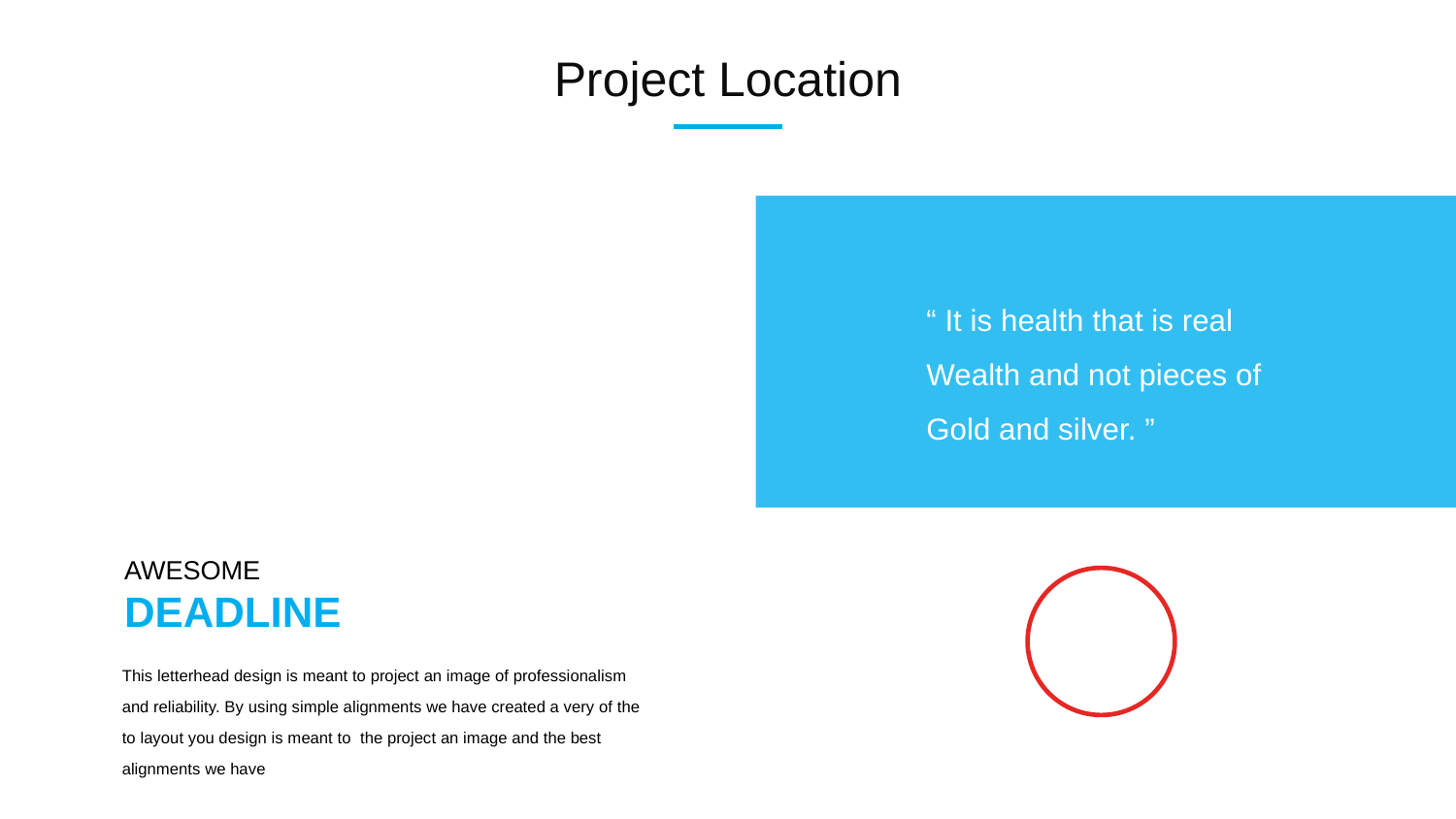

# Project Location

“ It is health that is real
Wealth and not pieces of
Gold and silver. ”

AWESOME
DEADLINE

This letterhead design is meant to project an image of professionalism and reliability. By using simple alignments we have created a very of the to layout you design is meant to  the project an image and the best alignments we have
www.yourwebsite.com
10